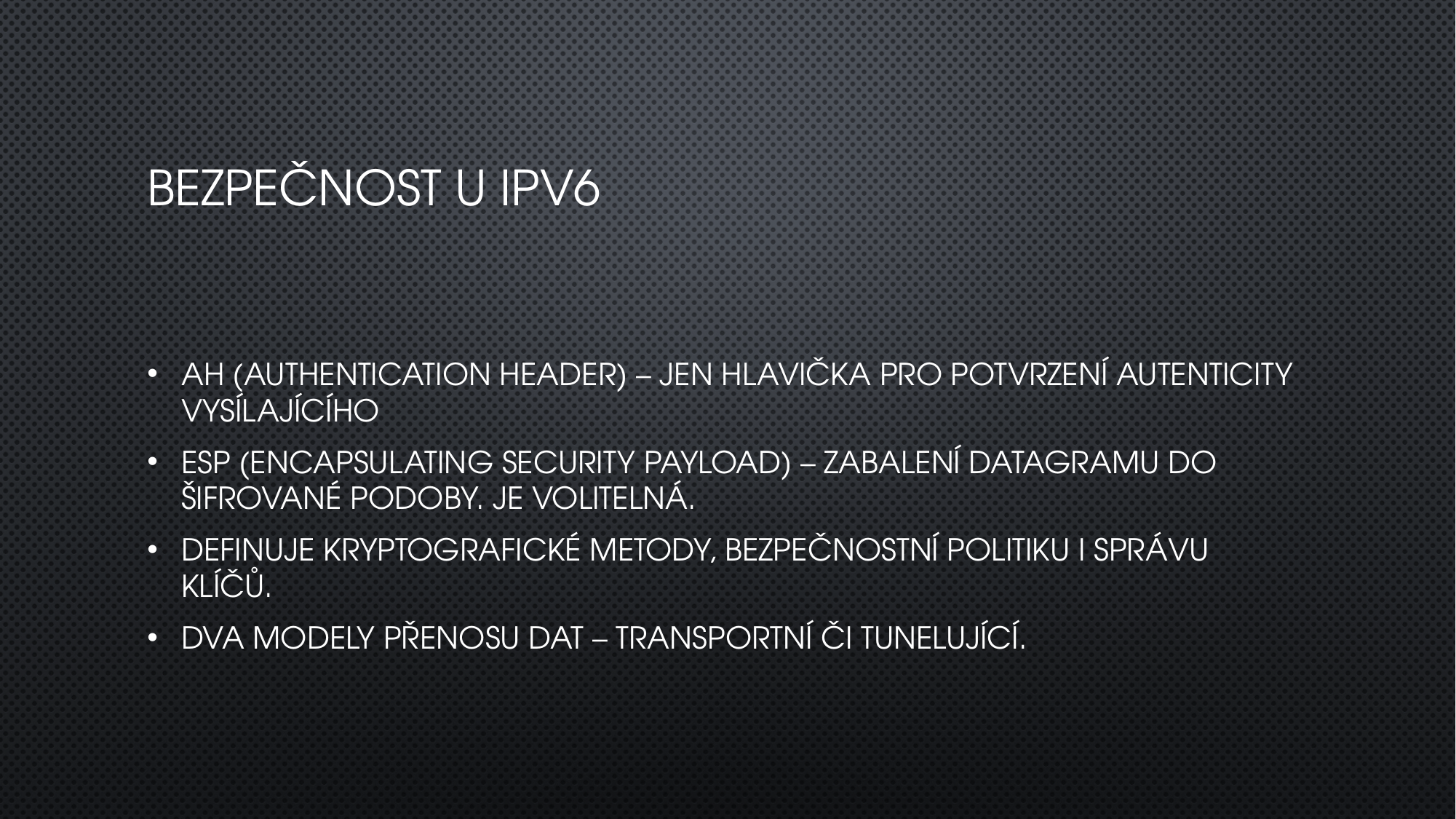

# Bezpečnost u IPv6
AH (Authentication Header) – jen hlavička pro potvrzení autenticity vysílajícího
ESP (Encapsulating Security Payload) – zabalení datagramu do šifrované podoby. Je volitelná.
Definuje kryptografické metody, bezpečnostní politiku i správu klíčů.
Dva modely přenosu dat – transportní či tunelující.